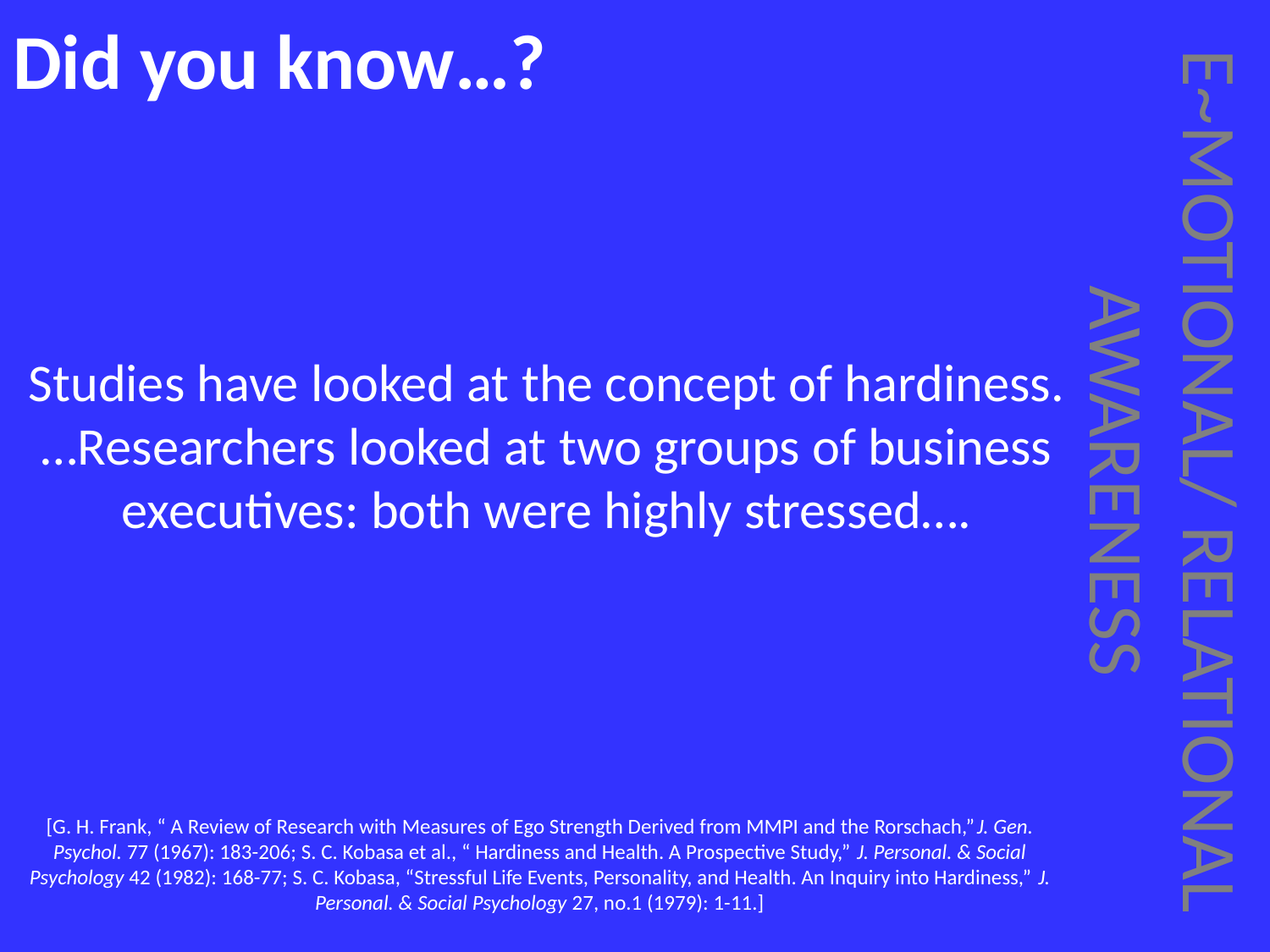

# Did you know…?
Studies have looked at the concept of hardiness. …Researchers looked at two groups of business executives: both were highly stressed….
E~MOTIONAL/ RELATIONAL AWARENESS
[G. H. Frank, “ A Review of Research with Measures of Ego Strength Derived from MMPI and the Rorschach,”J. Gen. Psychol. 77 (1967): 183-206; S. C. Kobasa et al., “ Hardiness and Health. A Prospective Study,” J. Personal. & Social Psychology 42 (1982): 168-77; S. C. Kobasa, “Stressful Life Events, Personality, and Health. An Inquiry into Hardiness,” J. Personal. & Social Psychology 27, no.1 (1979): 1-11.]